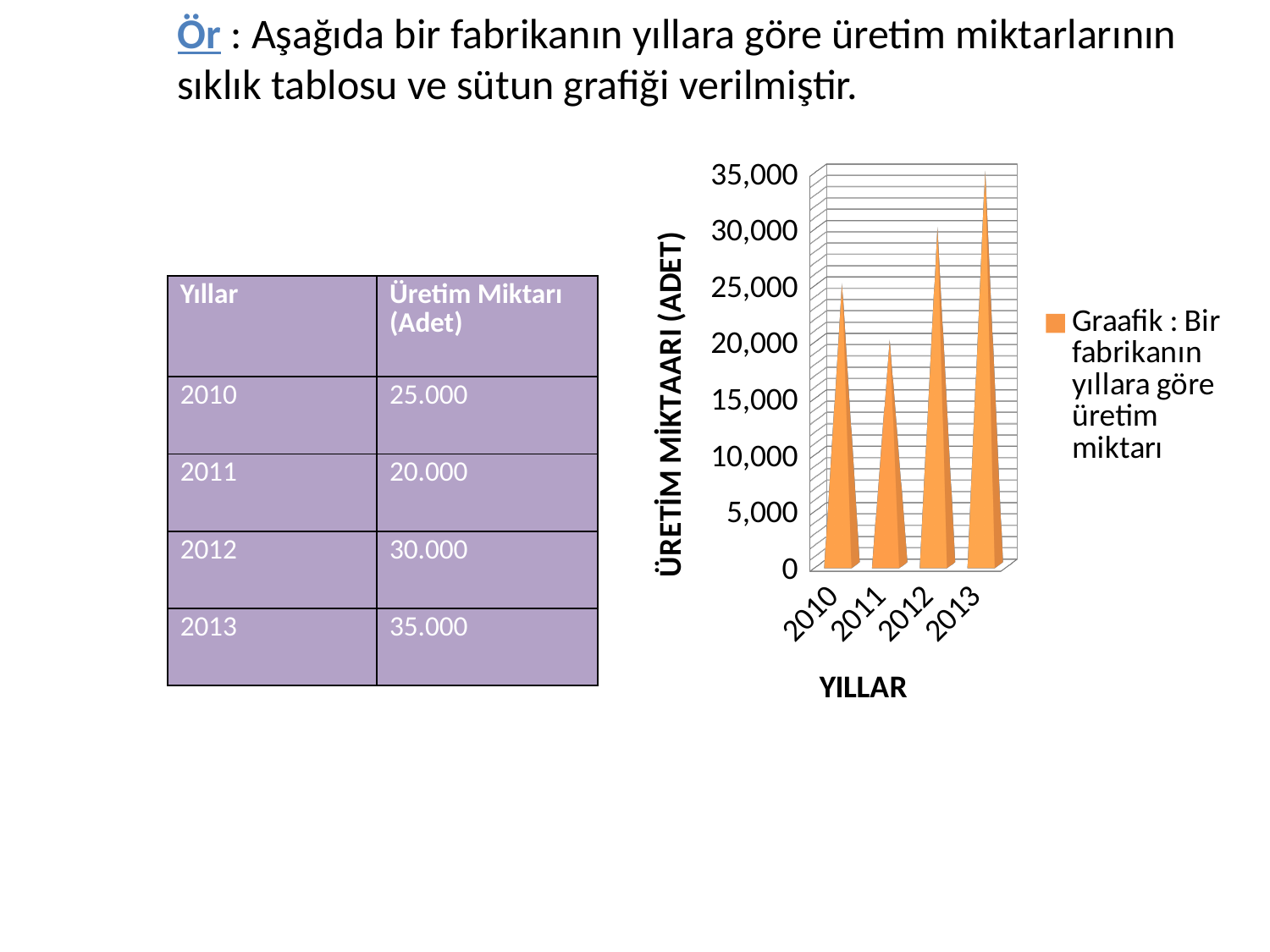

Ör : Aşağıda bir fabrikanın yıllara göre üretim miktarlarının sıklık tablosu ve sütun grafiği verilmiştir.

[unsupported chart]

| Yıllar | Üretim Miktarı (Adet) |
| --- | --- |
| 2010 | 25.000 |
| 2011 | 20.000 |
| 2012 | 30.000 |
| 2013 | 35.000 |